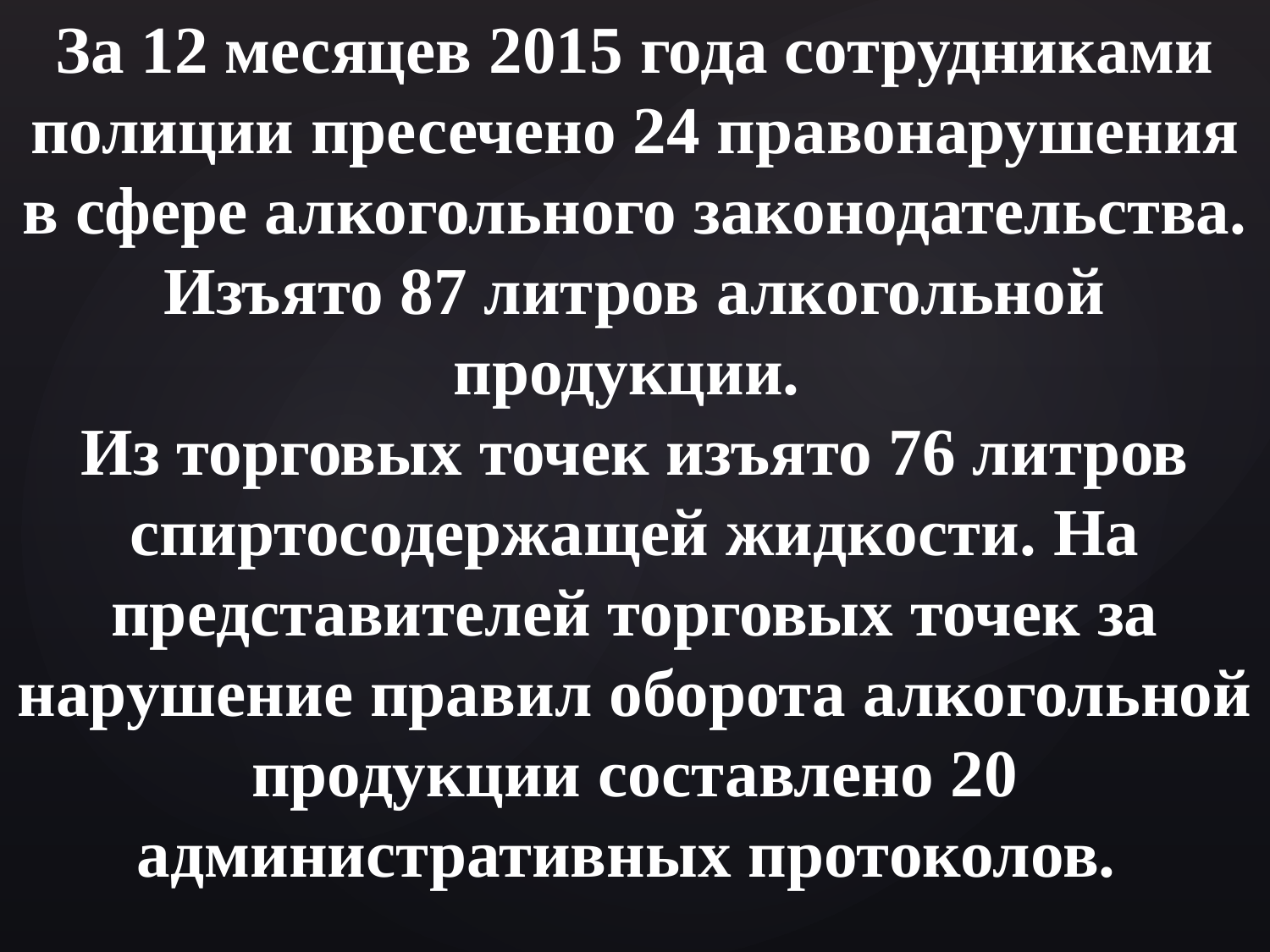

За 12 месяцев 2015 года сотрудниками полиции пресечено 24 правонарушения в сфере алкогольного законодательства. Изъято 87 литров алкогольной продукции.
Из торговых точек изъято 76 литров спиртосодержащей жидкости. На представителей торговых точек за нарушение правил оборота алкогольной продукции составлено 20 административных протоколов.